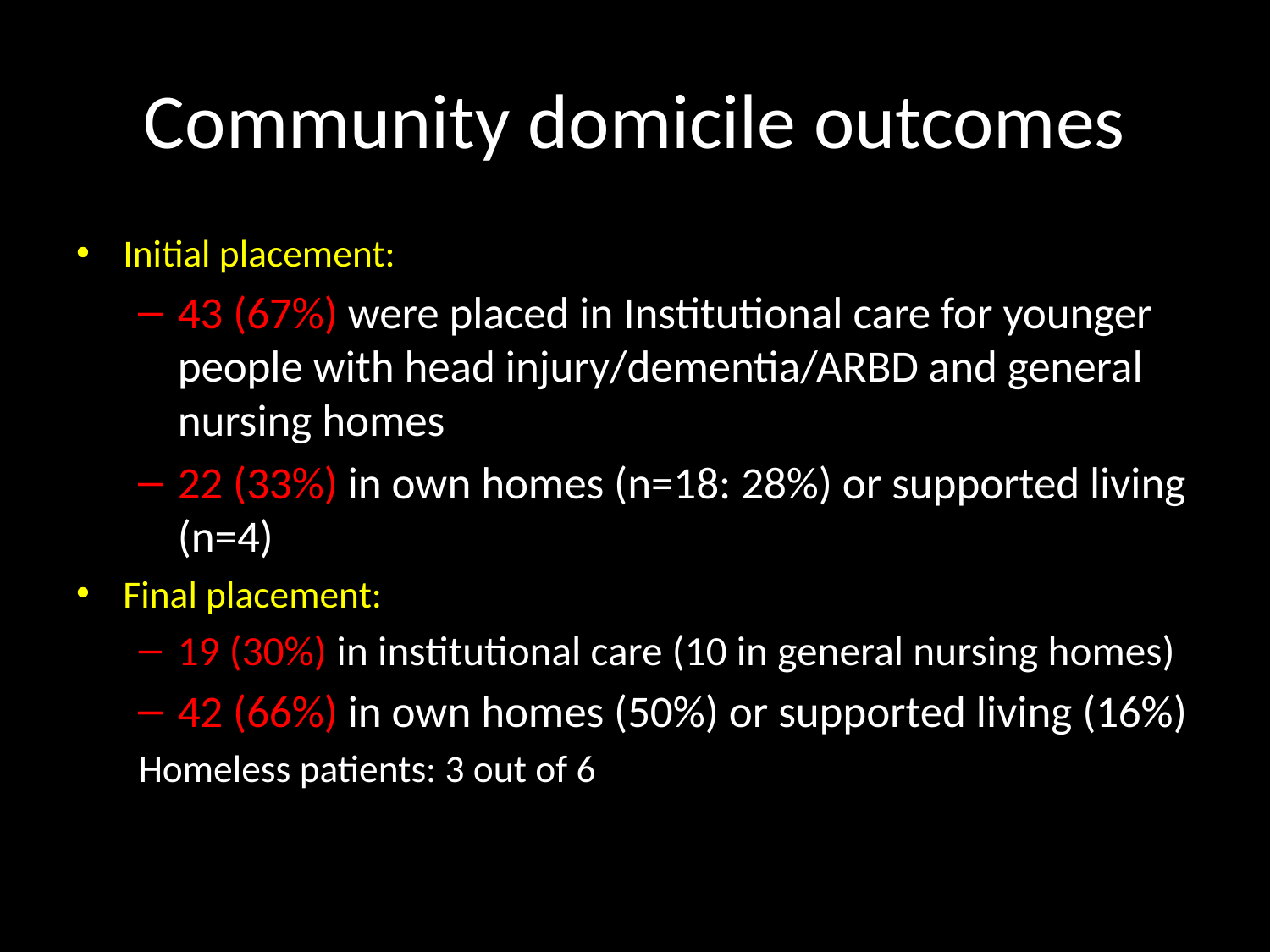

# Community domicile outcomes
Initial placement:
43 (67%) were placed in Institutional care for younger people with head injury/dementia/ARBD and general nursing homes
22 (33%) in own homes (n=18: 28%) or supported living (n=4)
Final placement:
19 (30%) in institutional care (10 in general nursing homes)
42 (66%) in own homes (50%) or supported living (16%)
Homeless patients: 3 out of 6